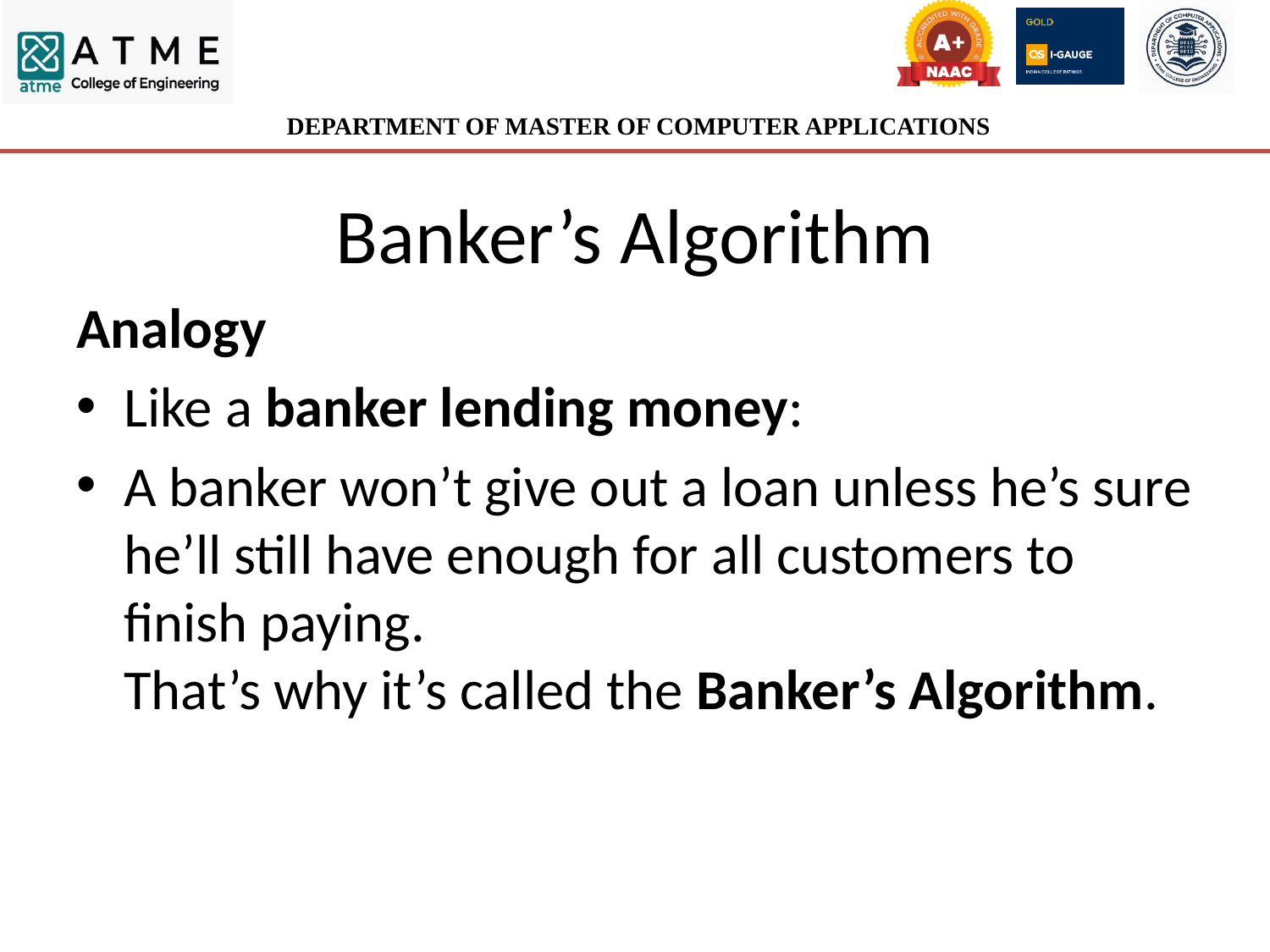

# Banker’s Algorithm
Analogy
Like a banker lending money:
A banker won’t give out a loan unless he’s sure he’ll still have enough for all customers to finish paying.
That’s why it’s called the Banker’s Algorithm.